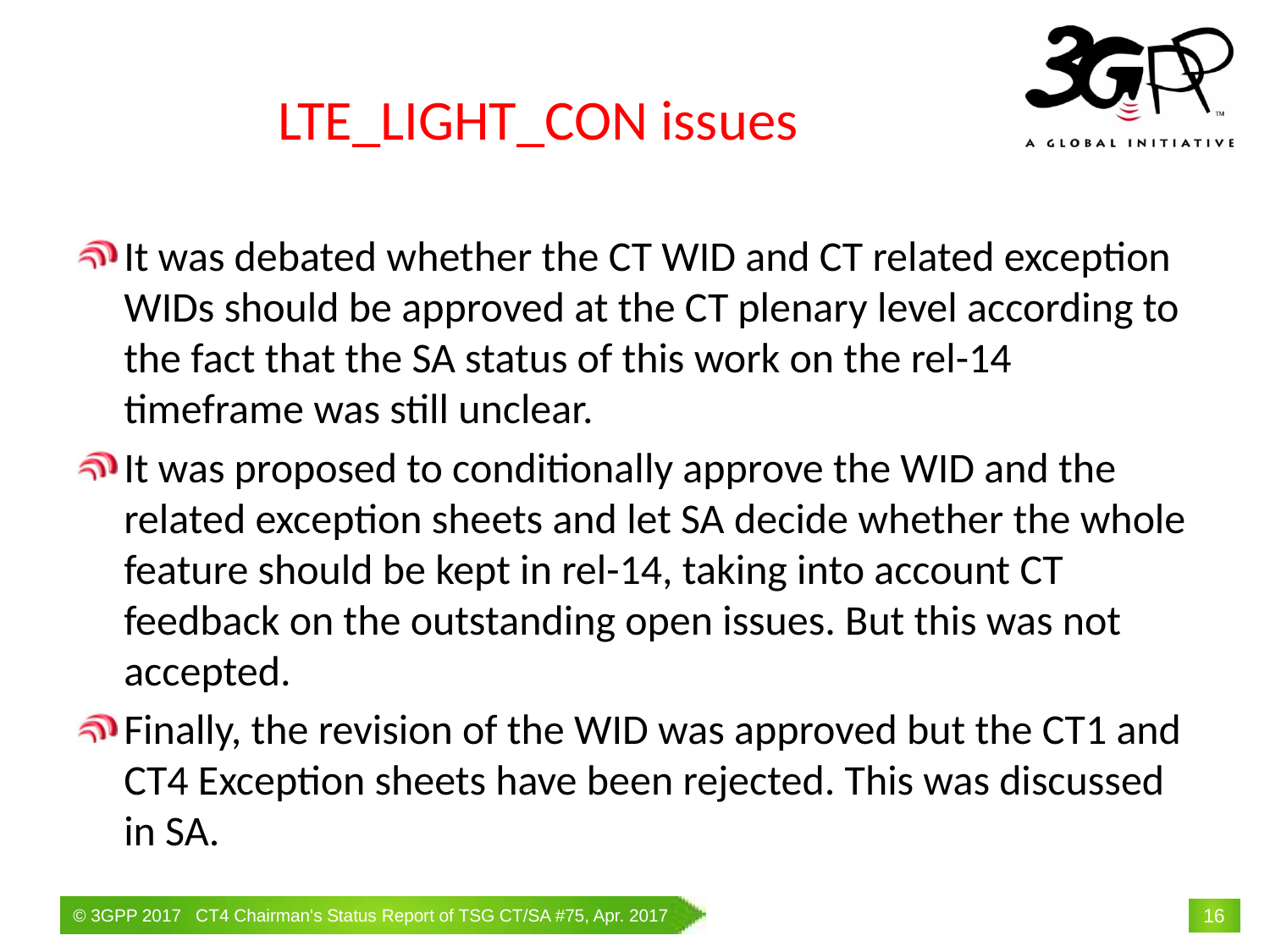

# LTE_LIGHT_CON issues
It was debated whether the CT WID and CT related exception WIDs should be approved at the CT plenary level according to the fact that the SA status of this work on the rel-14 timeframe was still unclear.
It was proposed to conditionally approve the WID and the related exception sheets and let SA decide whether the whole feature should be kept in rel-14, taking into account CT feedback on the outstanding open issues. But this was not accepted.
Finally, the revision of the WID was approved but the CT1 and CT4 Exception sheets have been rejected. This was discussed in SA.